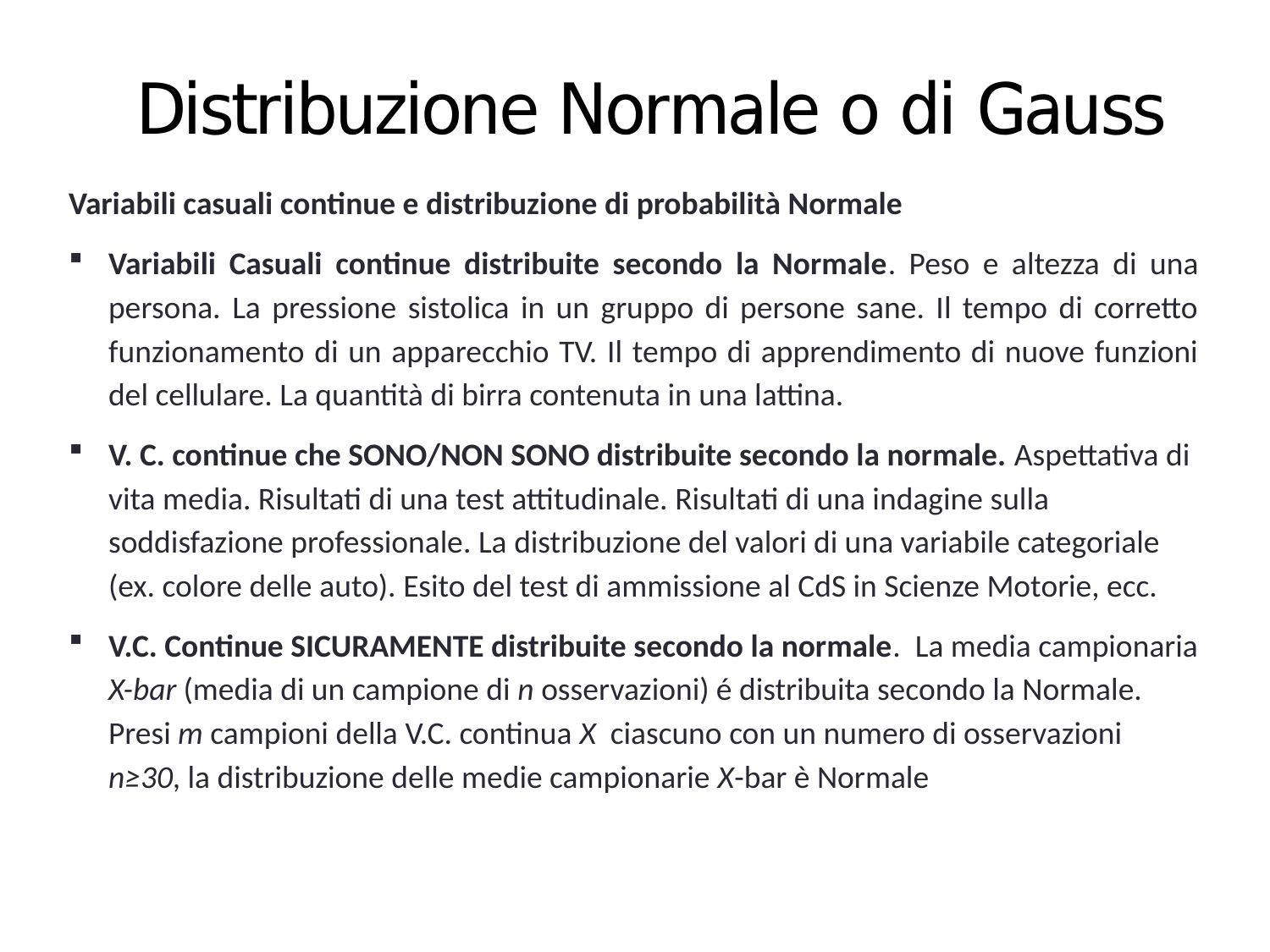

# Distribuzione Normale o di Gauss
Variabili casuali continue e distribuzione di probabilità Normale
Variabili Casuali continue distribuite secondo la Normale. Peso e altezza di una persona. La pressione sistolica in un gruppo di persone sane. Il tempo di corretto funzionamento di un apparecchio TV. Il tempo di apprendimento di nuove funzioni del cellulare. La quantità di birra contenuta in una lattina.
V. C. continue che SONO/NON SONO distribuite secondo la normale. Aspettativa di vita media. Risultati di una test attitudinale. Risultati di una indagine sulla soddisfazione professionale. La distribuzione del valori di una variabile categoriale (ex. colore delle auto). Esito del test di ammissione al CdS in Scienze Motorie, ecc.
V.C. Continue SICURAMENTE distribuite secondo la normale.  La media campionaria X-bar (media di un campione di n osservazioni) é distribuita secondo la Normale. Presi m campioni della V.C. continua X  ciascuno con un numero di osservazioni n≥30, la distribuzione delle medie campionarie X-bar è Normale